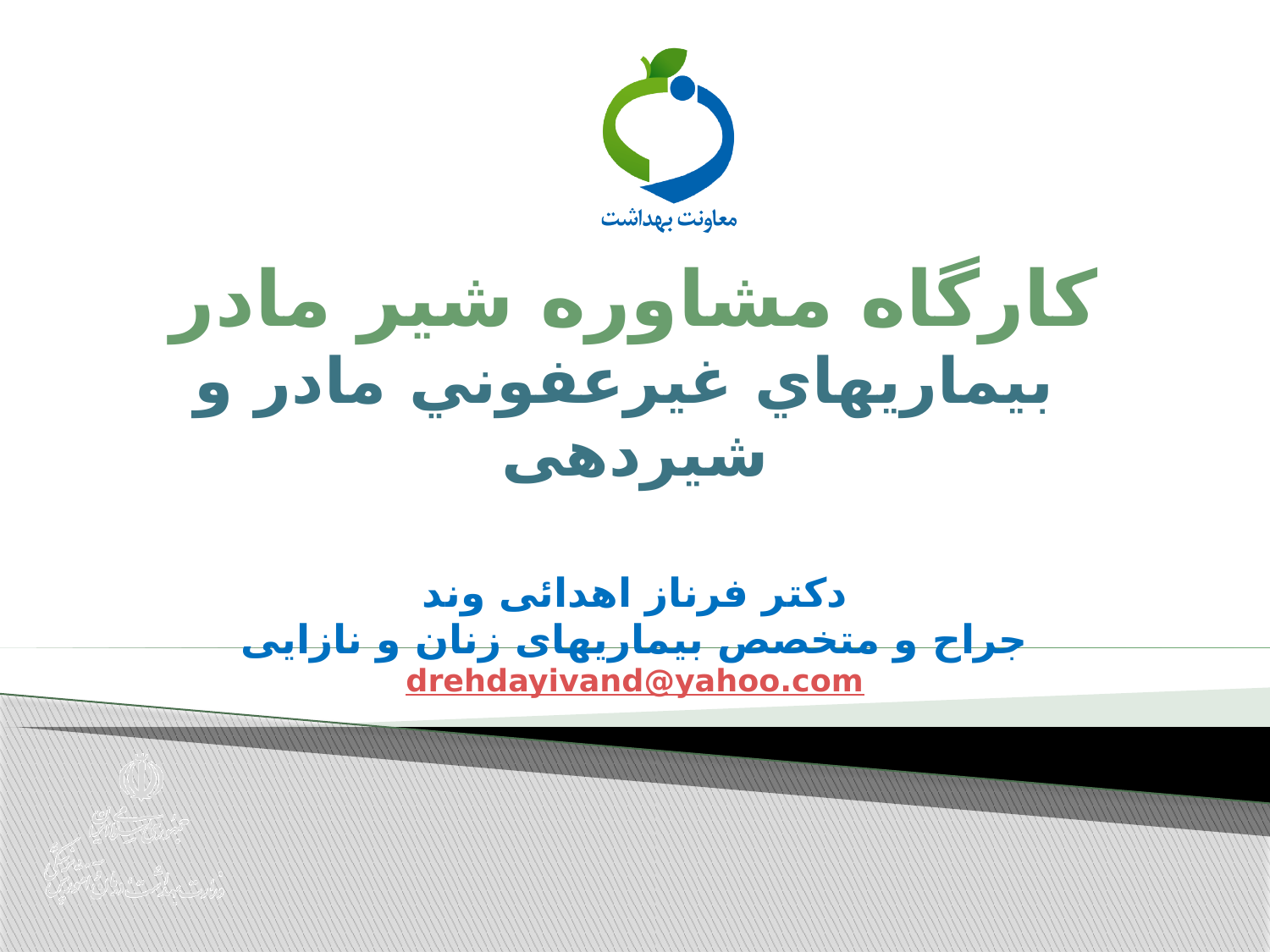

# کارگاه مشاوره شیر مادر بيماريهاي غیرعفوني مادر و شیردهی دکتر فرناز اهدائی وند جراح و متخصص بیماریهای زنان و نازایی drehdayivand@yahoo.com